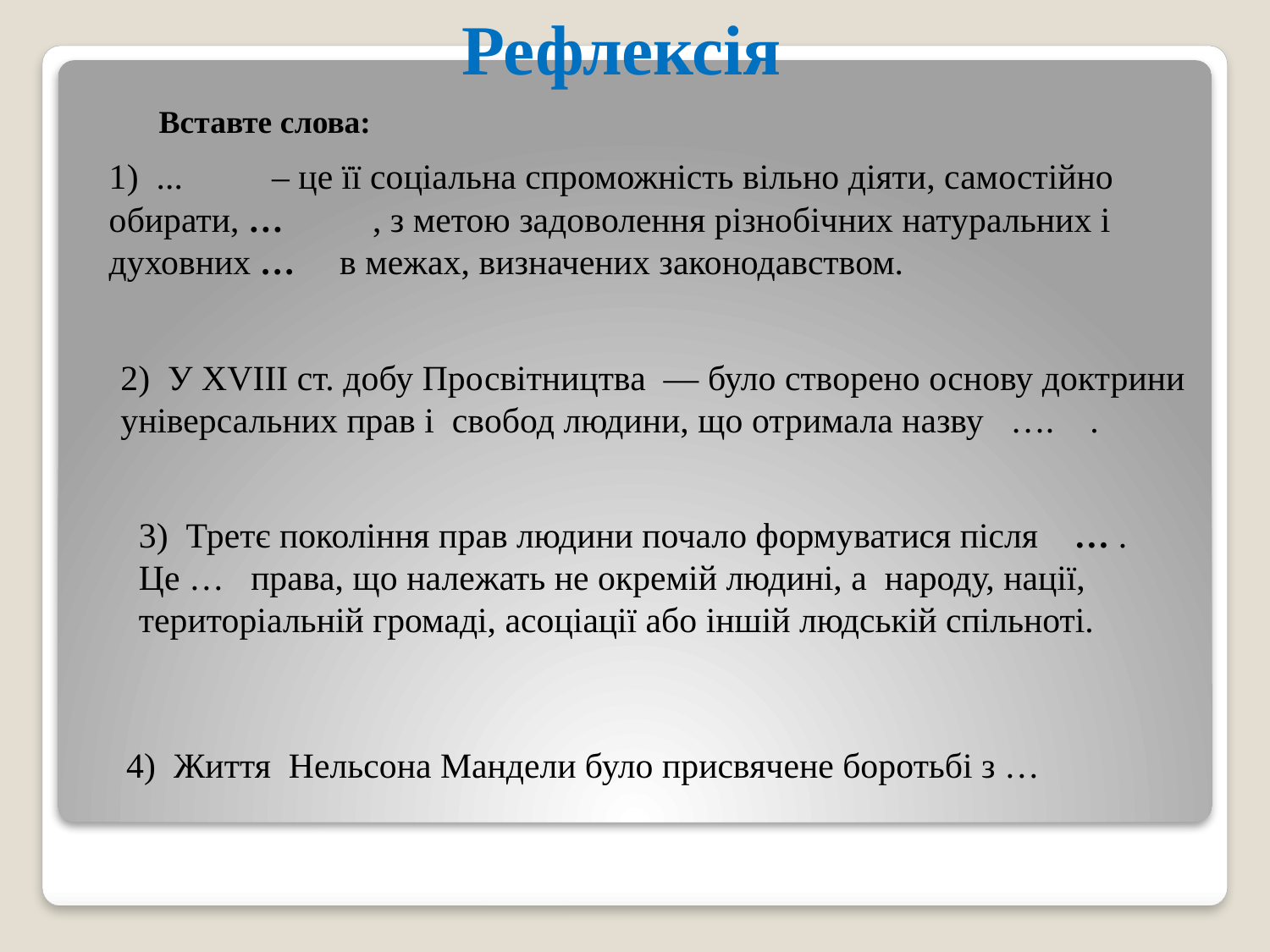

# Рефлексія
Вставте слова:
1)  ...          – це її соціальна спроможність вільно діяти, самостійно обирати, …          , з метою задоволення різнобічних натуральних і духовних …     в межах, визначених законодавством.
2)  У XVIIІ ст. добу Просвітництва  — було створено основу доктрини універсальних прав і  свобод людини, що отримала назву   ….    .
3)  Третє покоління прав людини почало формуватися після    … . Це …   права, що належать не окремій людині, а  народу, нації, територіальній громаді, асоціації або іншій людській спільноті.
 4)  Життя  Нельсона Мандели було присвячене боротьбі з …